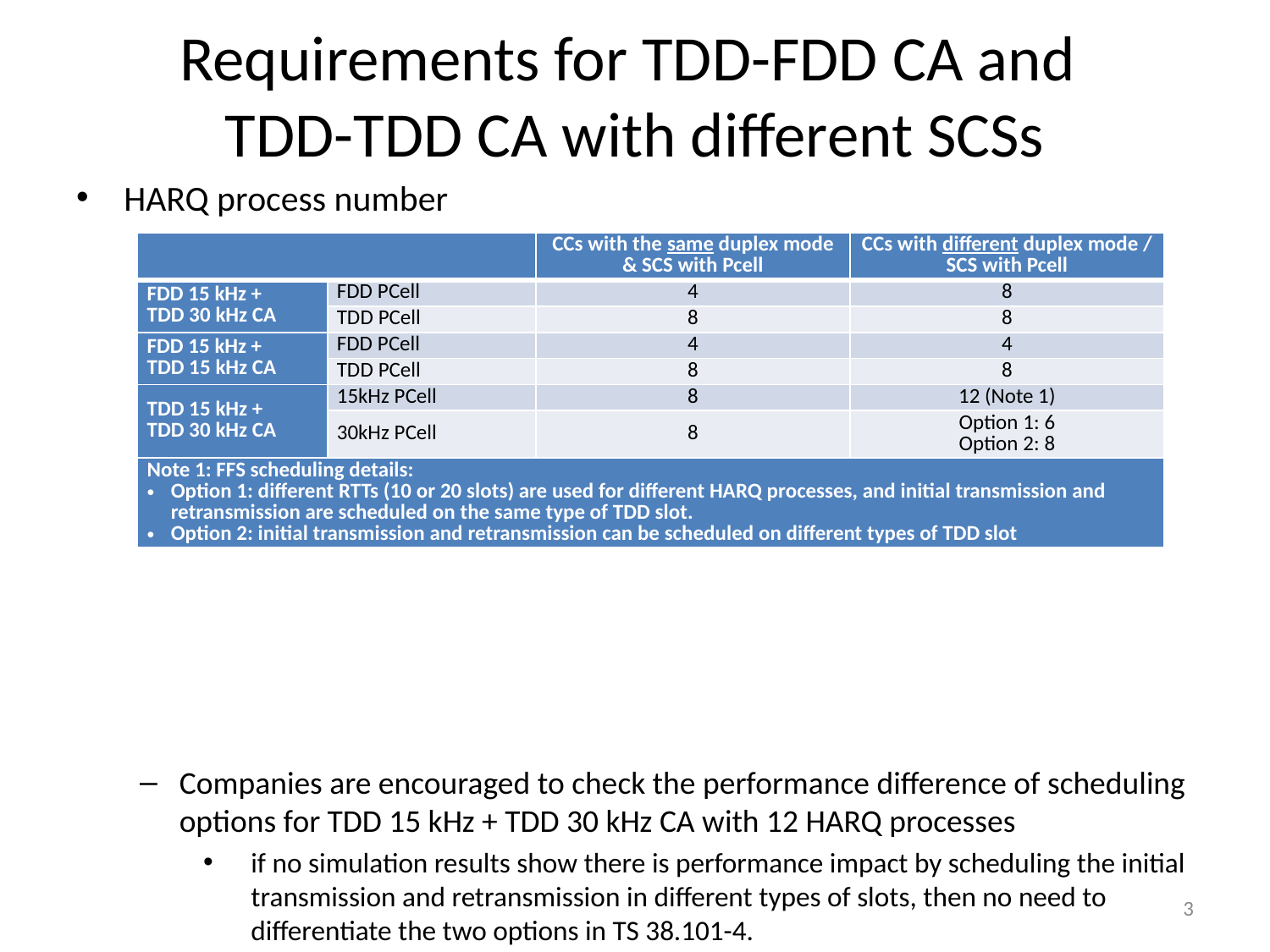

# Requirements for TDD-FDD CA and TDD-TDD CA with different SCSs
HARQ process number

Companies are encouraged to check the performance difference of scheduling options for TDD 15 kHz + TDD 30 kHz CA with 12 HARQ processes
if no simulation results show there is performance impact by scheduling the initial transmission and retransmission in different types of slots, then no need to differentiate the two options in TS 38.101-4.

|  |  | CCs with the same duplex mode & SCS with Pcell | CCs with different duplex mode / SCS with Pcell |
| --- | --- | --- | --- |
| FDD 15 kHz + TDD 30 kHz CA | FDD PCell | 4 | 8 |
|  | TDD PCell | 8 | 8 |
| FDD 15 kHz + TDD 15 kHz CA | FDD PCell | 4 | 4 |
|  | TDD PCell | 8 | 8 |
| TDD 15 kHz + TDD 30 kHz CA | 15kHz PCell | 8 | 12 (Note 1) |
|  | 30kHz PCell | 8 | Option 1: 6 Option 2: 8 |
| Note 1: FFS scheduling details: Option 1: different RTTs (10 or 20 slots) are used for different HARQ processes, and initial transmission and retransmission are scheduled on the same type of TDD slot. Option 2: initial transmission and retransmission can be scheduled on different types of TDD slot |  |  |  |
3